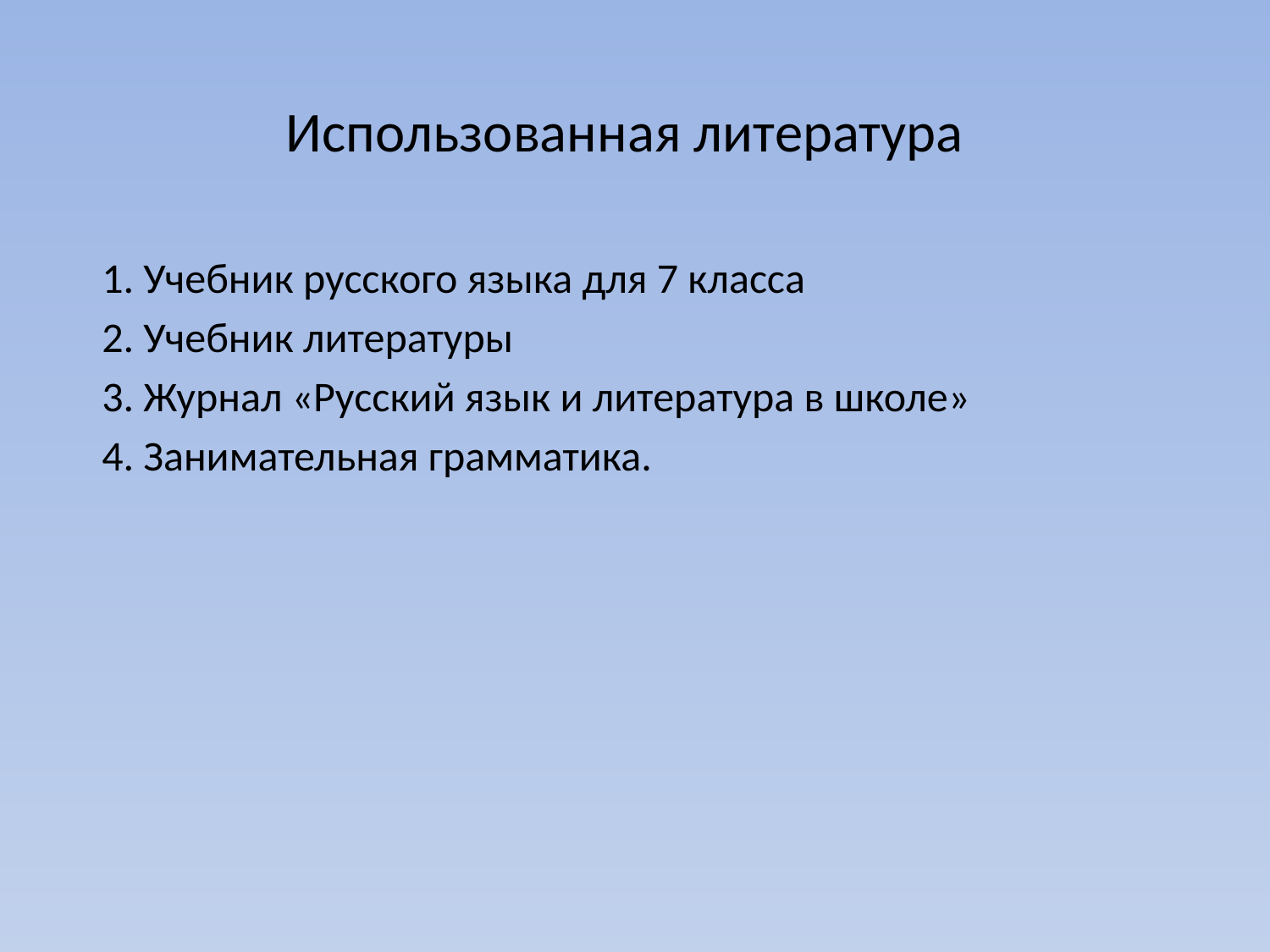

Использованная литература

1. Учебник русского языка для 7 класса
2. Учебник литературы
3. Журнал «Русский язык и литература в школе»
4. Занимательная грамматика.